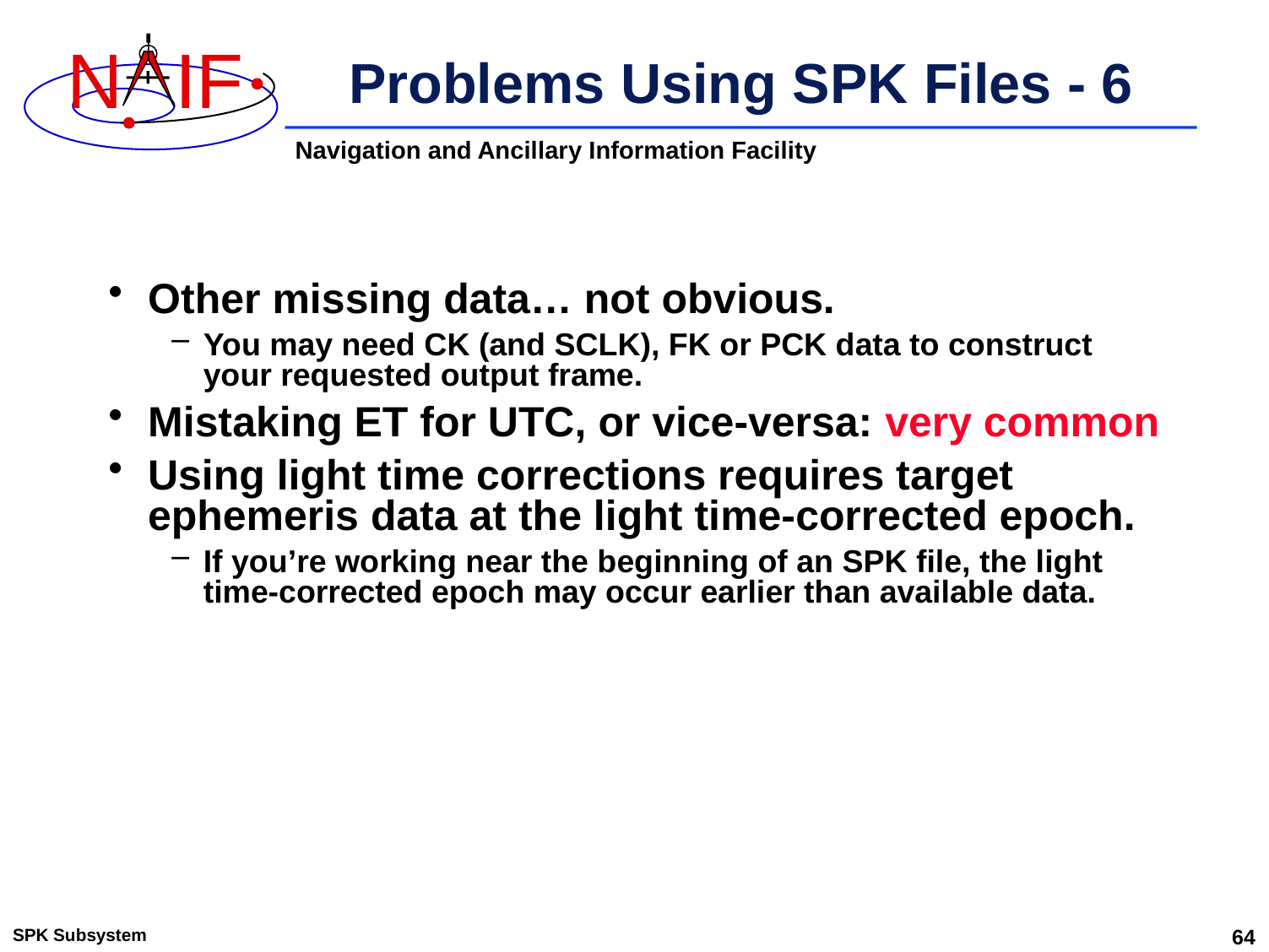

# Problems Using SPK Files - 6
Other missing data… not obvious.
You may need CK (and SCLK), FK or PCK data to construct  your requested output frame.
Mistaking ET for UTC, or vice-versa: very common
Using light time corrections requires target ephemeris data at the light time-corrected epoch.
If you’re working near the beginning of an SPK file, the light time-corrected epoch may occur earlier than available data.

SPK Subsystem
64